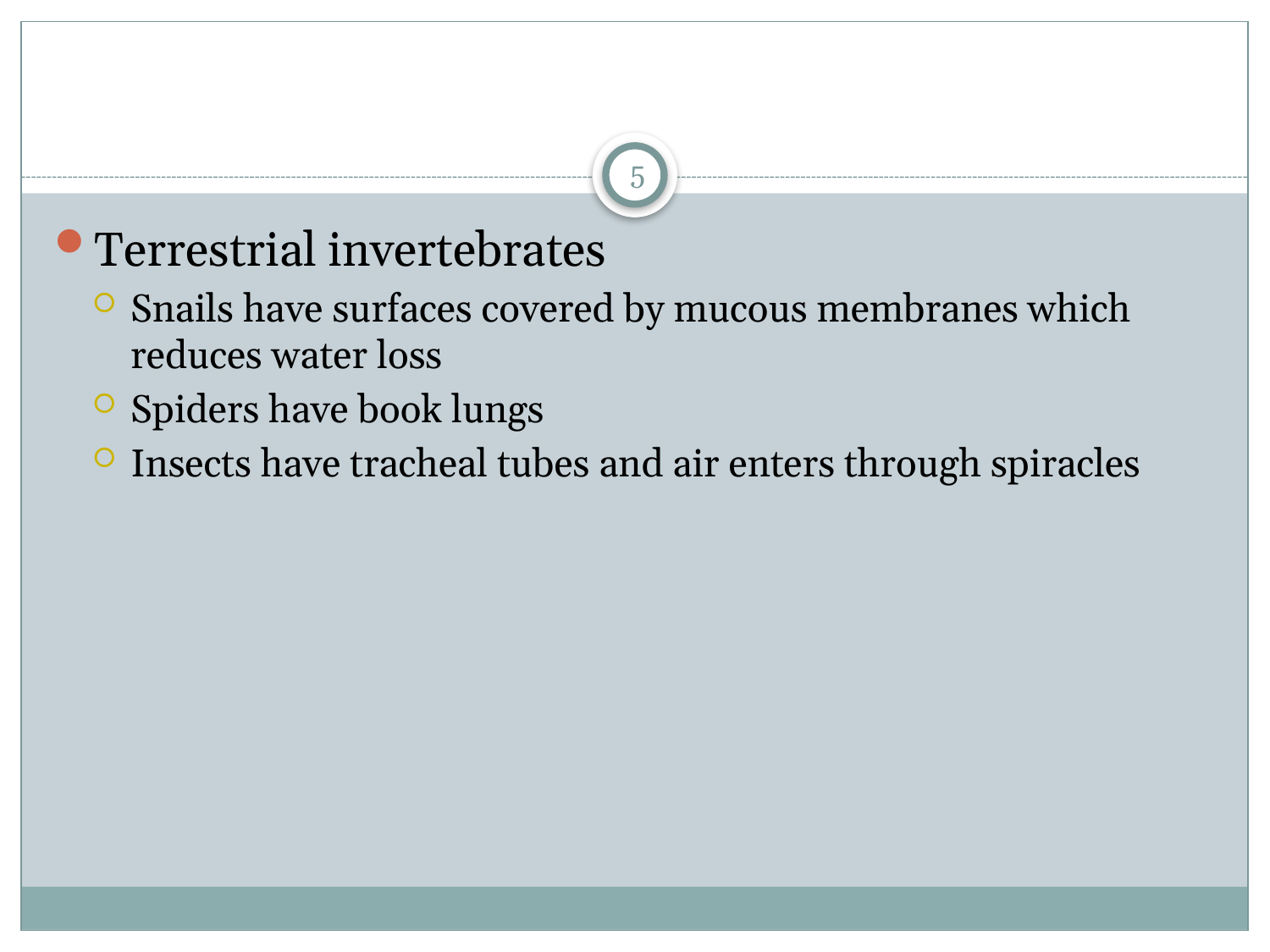

#
5
Terrestrial invertebrates
Snails have surfaces covered by mucous membranes which reduces water loss
Spiders have book lungs
Insects have tracheal tubes and air enters through spiracles